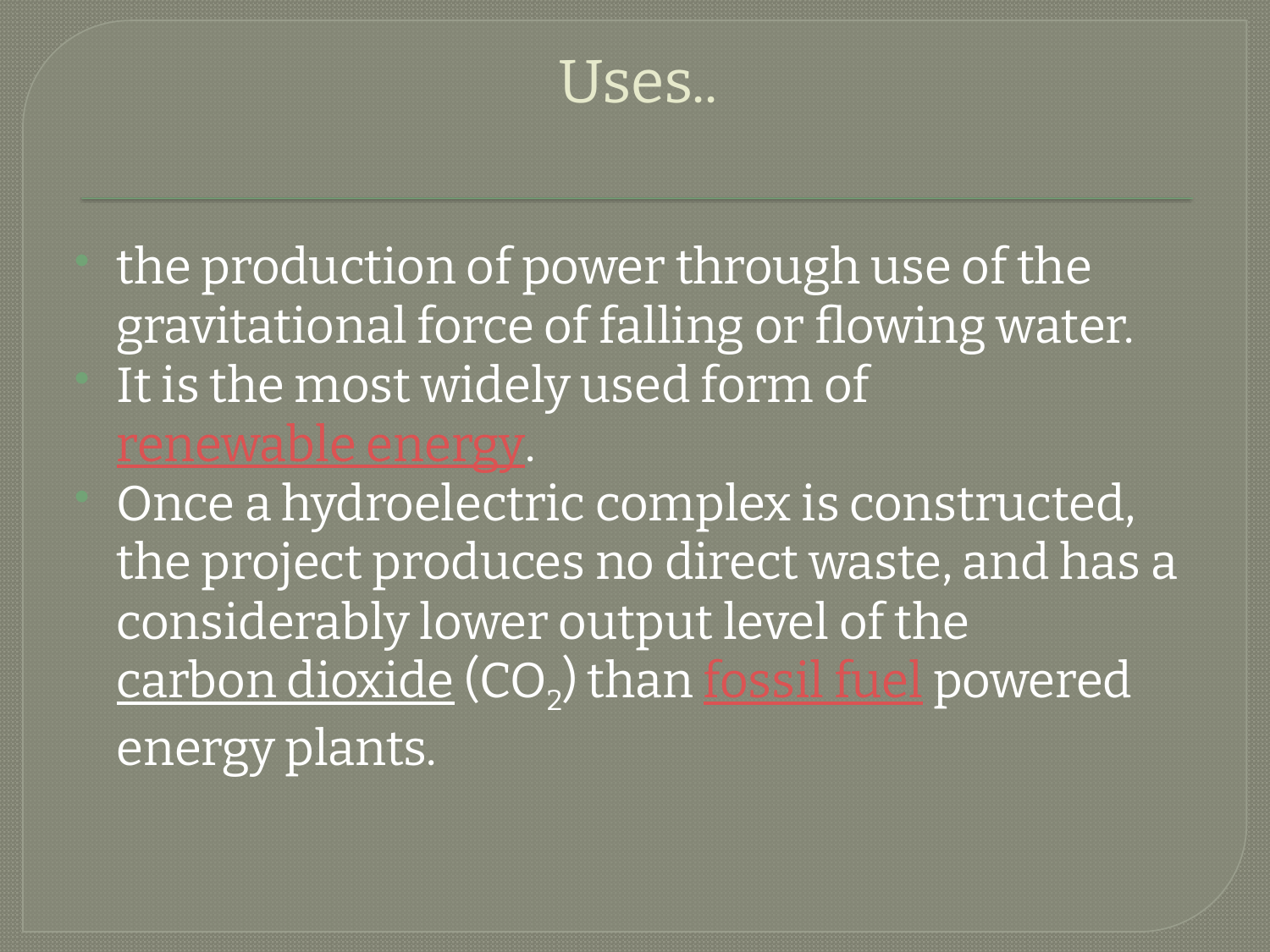

# Uses..
the production of power through use of the gravitational force of falling or flowing water.
It is the most widely used form of renewable energy.
Once a hydroelectric complex is constructed, the project produces no direct waste, and has a considerably lower output level of the  carbon dioxide (CO2) than fossil fuel powered energy plants.